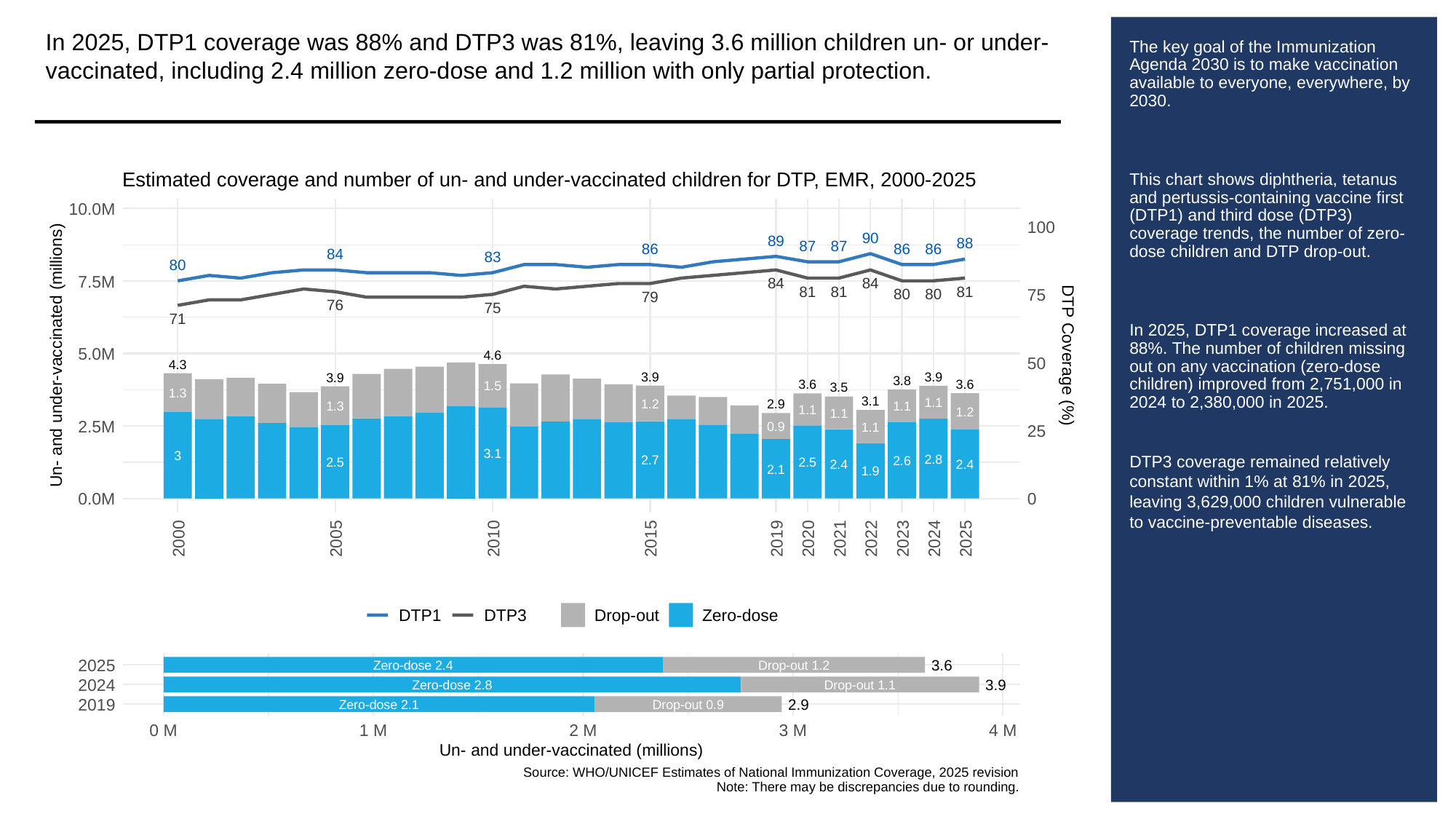

In 2025, DTP1 coverage was 88% and DTP3 was 81%, leaving 3.6 million children un- or under-vaccinated, including 2.4 million zero-dose and 1.2 million with only partial protection.
# The key goal of the Immunization Agenda 2030 is to make vaccination available to everyone, everywhere, by 2030.

This chart shows diphtheria, tetanus and pertussis-containing vaccine first (DTP1) and third dose (DTP3) coverage trends, the number of zero-dose children and DTP drop-out.

In 2025, DTP1 coverage increased at 88%. The number of children missing out on any vaccination (zero-dose children) improved from 2,751,000 in 2024 to 2,380,000 in 2025.

DTP3 coverage remained relatively constant within 1% at 81% in 2025, leaving 3,629,000 children vulnerable to vaccine-preventable diseases.

Estimated coverage and number of un- and under-vaccinated children for DTP, EMR, 2000-2025

10.0M

100
90
89
88
87
87
86
86
86

84
83

80

7.5M
84
84

81
81
81
80
80
75
79
76
75
71

5.0M
Un- and under-vaccinated (millions)
DTP Coverage (%)
4.6

50
4.3

3.9
3.9
3.9

3.8

3.6
3.6
1.5
3.5

1.3

3.1

1.1
1.2
2.9
1.3
1.1
1.1

1.2

1.1

2.5M

0.9

1.1

25

3.1
3
2.8
2.7
2.6
2.5
2.5
2.4
2.4

2.1
1.9
0.0M
0

2000
2005
2010
2015
2019
2020
2021
2022
2023
2024
2025

DTP1
DTP3
Drop-out
Zero-dose

2025
3.6
Zero-dose 2.4
Drop-out 1.2

2024
3.9
Zero-dose 2.8
Drop-out 1.1

2019
2.9
Zero-dose 2.1
Drop-out 0.9

0 M
1 M
2 M
3 M
4 M
Un- and under-vaccinated (millions)
Source: WHO/UNICEF Estimates of National Immunization Coverage, 2025 revision
Note: There may be discrepancies due to rounding.